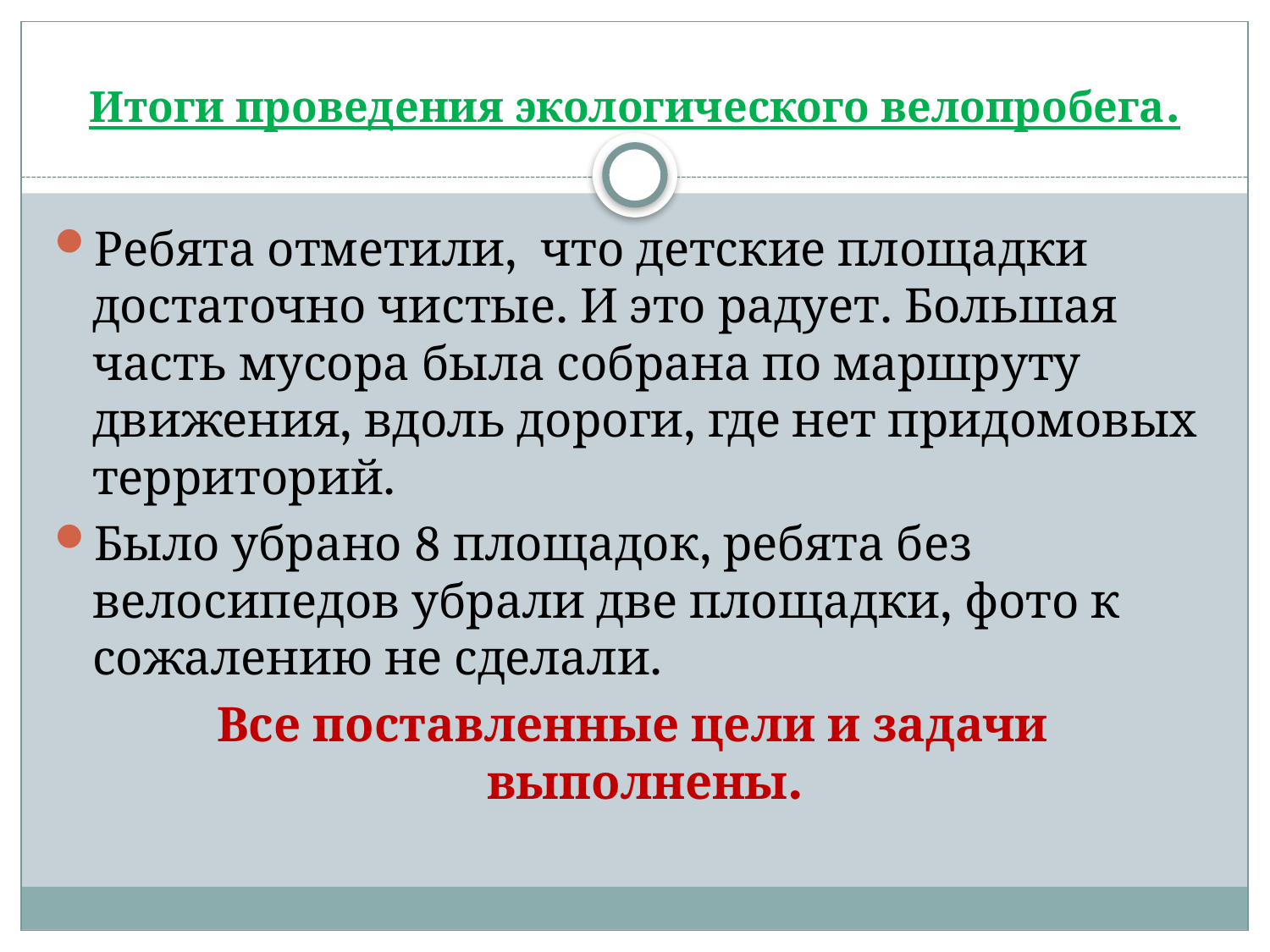

# Итоги проведения экологического велопробега.
Ребята отметили,  что детские площадки достаточно чистые. И это радует. Большая часть мусора была собрана по маршруту движения, вдоль дороги, где нет придомовых территорий.
Было убрано 8 площадок, ребята без велосипедов убрали две площадки, фото к сожалению не сделали.
Все поставленные цели и задачи выполнены.